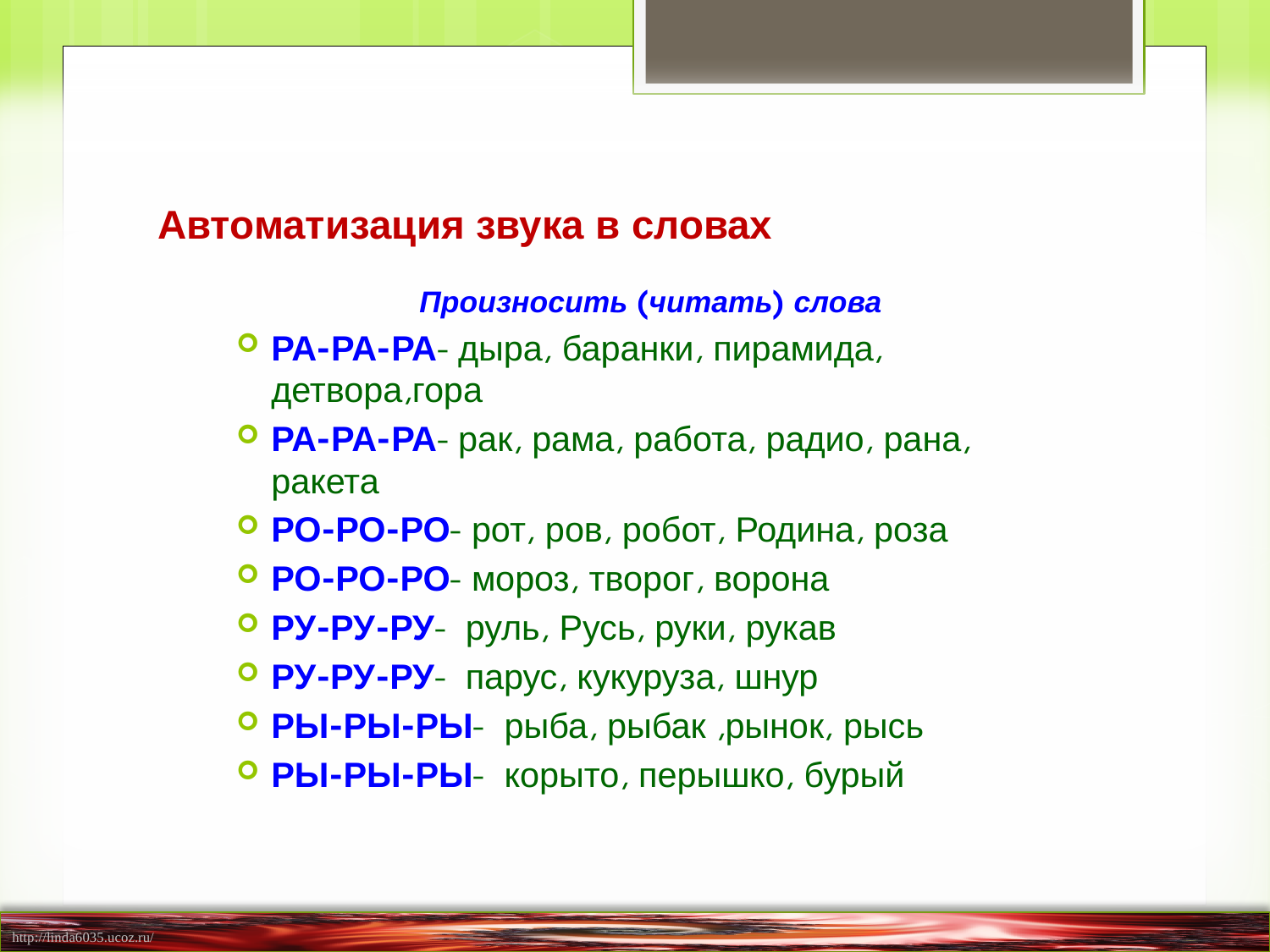

# Автоматизация звука в словах
Произносить (читать) слова
РА-РА-РА- дыра, баранки, пирамида, детвора,гора
РА-РА-РА- рак, рама, работа, радио, рана, ракета
РО-РО-РО- рот, ров, робот, Родина, роза
РО-РО-РО- мороз, творог, ворона
РУ-РУ-РУ-  руль, Русь, руки, рукав
РУ-РУ-РУ-  парус, кукуруза, шнур
РЫ-РЫ-РЫ-  рыба, рыбак ,рынок, рысь
РЫ-РЫ-РЫ-  корыто, перышко, бурый